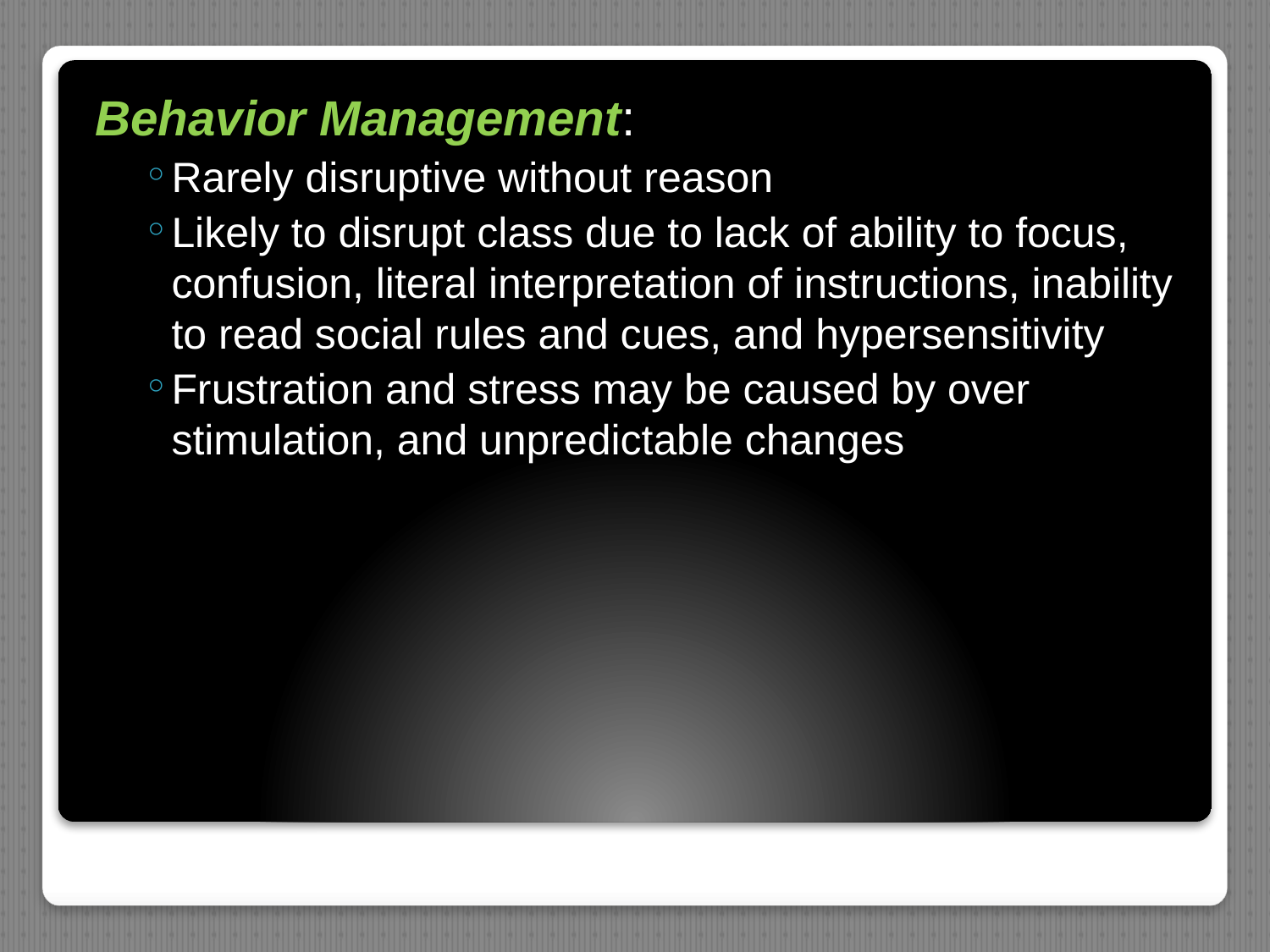

Behavior Management:
Rarely disruptive without reason
Likely to disrupt class due to lack of ability to focus, confusion, literal interpretation of instructions, inability to read social rules and cues, and hypersensitivity
Frustration and stress may be caused by over stimulation, and unpredictable changes